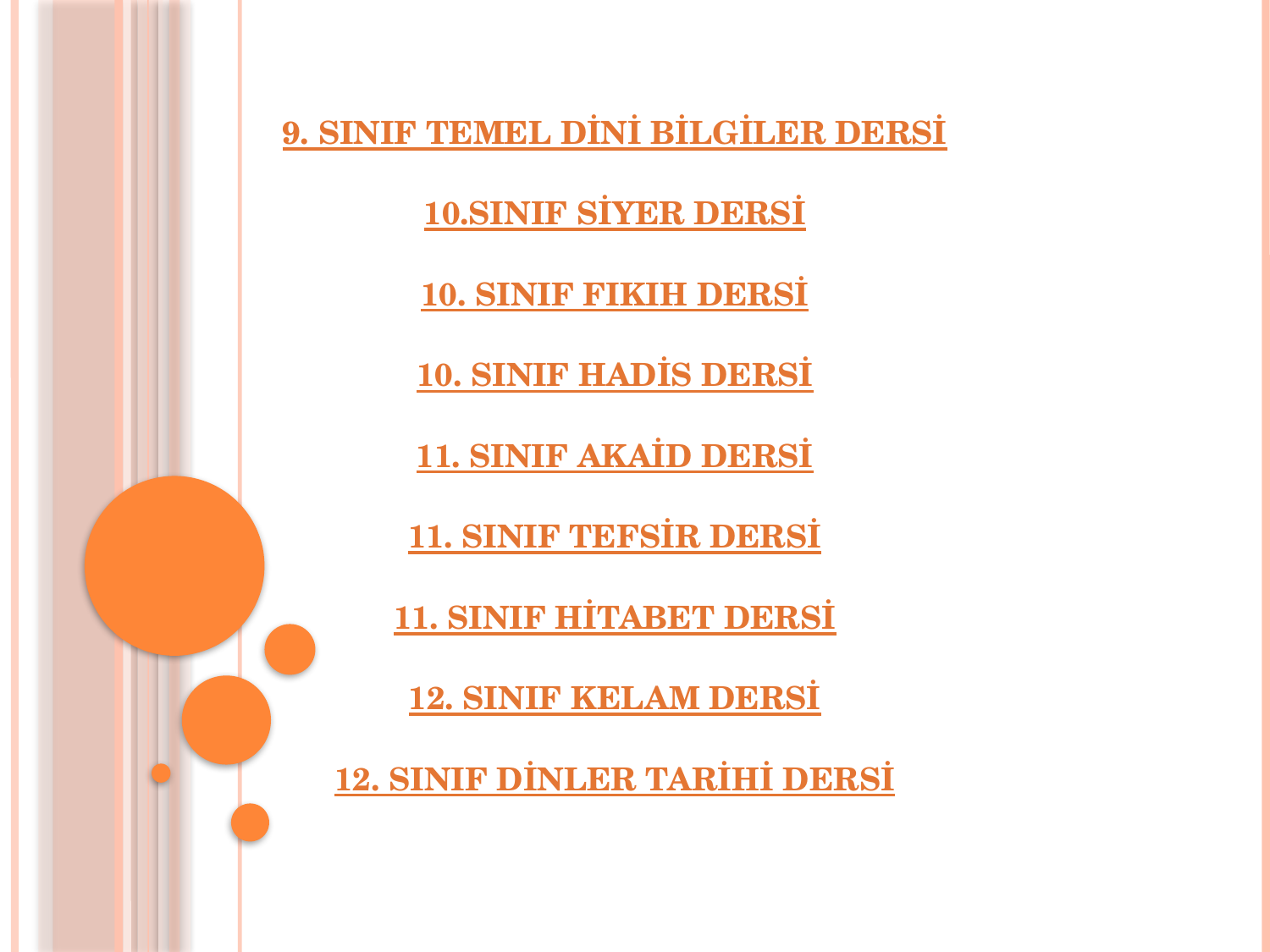

9. SINIF TEMEL DİNİ BİLGİLER DERSİ
10.SINIF SİYER DERSİ
10. SINIF FIKIH DERSİ
10. SINIF HADİS DERSİ
11. SINIF AKAİD DERSİ
11. SINIF TEFSİR DERSİ
11. SINIF HİTABET DERSİ
12. SINIF KELAM DERSİ
12. SINIF DİNLER TARİHİ DERSİ